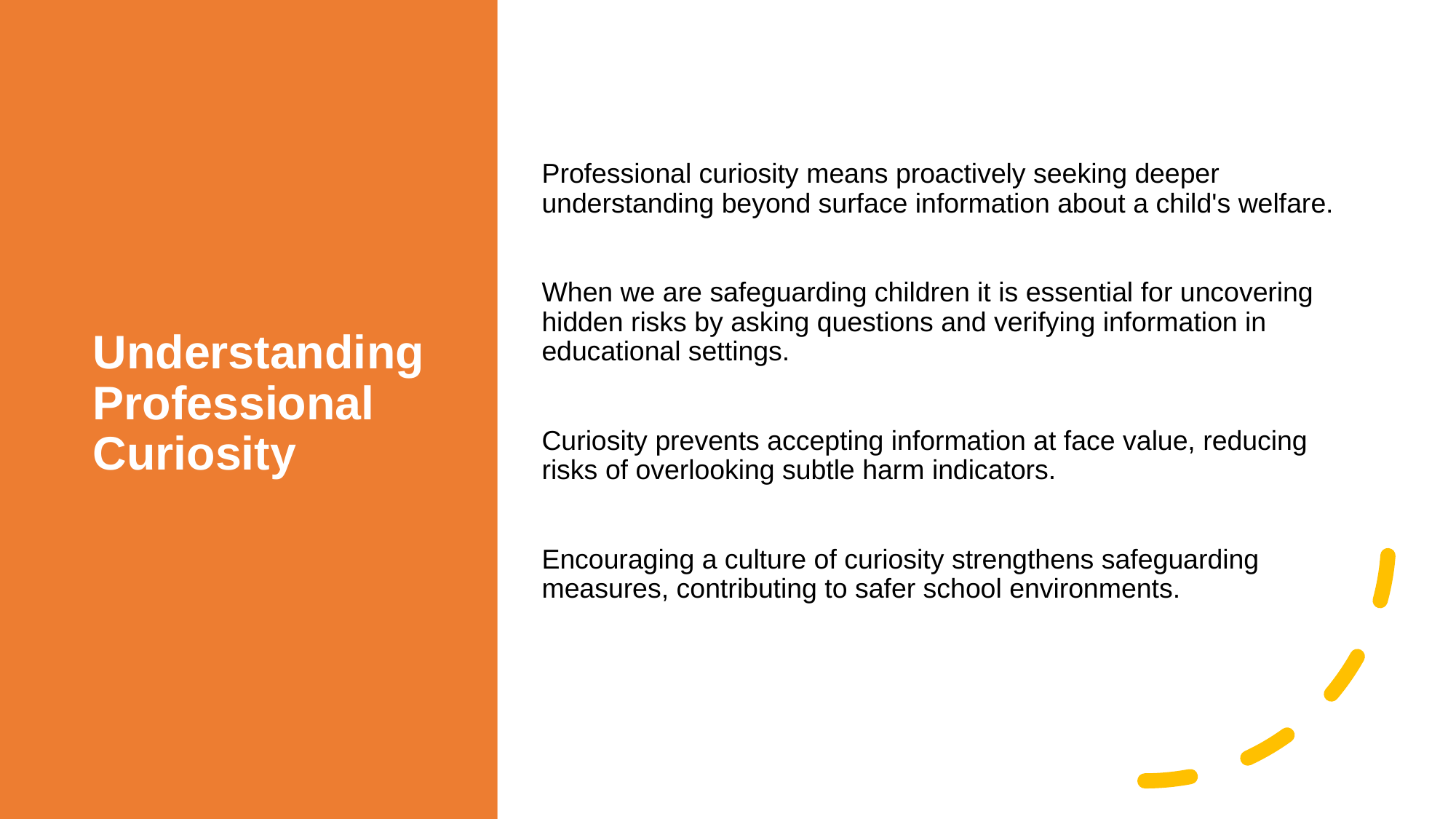

# Understanding Professional Curiosity​
Professional curiosity means proactively seeking deeper understanding beyond surface information about a child's welfare.​

When we are safeguarding children it is essential for uncovering hidden risks by asking questions and verifying information in educational settings.​

Curiosity prevents accepting information at face value, reducing risks of overlooking subtle harm indicators.​

Encouraging a culture of curiosity strengthens safeguarding measures, contributing to safer school environments.​